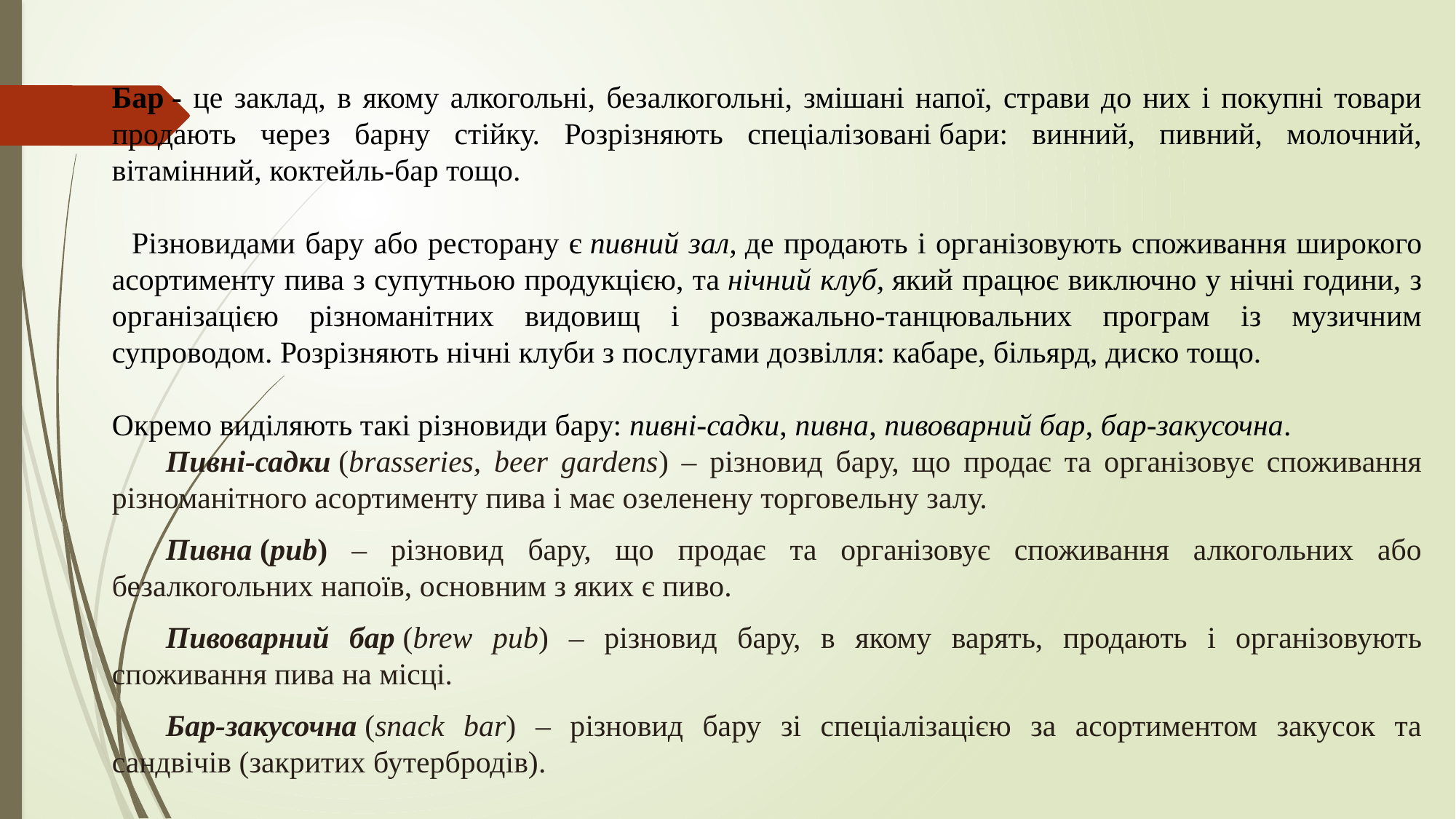

Бар - це заклад, в якому алкогольні, безалкогольні, змішані напої, страви до них і покупні товари продають через барну стійку. Розрізняють спеціалізовані бари: винний, пивний, молочний, вітамінний, коктейль-бар тощо.

  Різновидами бару або ресторану є пивний зал, де продають і організовують споживання широкого асортименту пива з супутньою продукцією, та нічний клуб, який працює виключно у нічні години, з організацією різноманітних видовищ і розважально-танцювальних програм із музичним супроводом. Розрізняють нічні клуби з послугами дозвілля: кабаре, більярд, диско тощо.

Окремо виділяють такі різновиди бару: пивні-садки, пивна, пивоварний бар, бар-закусочна.
Пивні-садки (brasseries, beer gardens) – різновид бару, що продає та організовує споживання різноманітного асортименту пива і має озеленену торговельну залу.
Пивна (pub) – різновид бару, що продає та організовує споживання алкогольних або безалкогольних напоїв, основним з яких є пиво.
Пивоварний бар (brew pub) – різновид бару, в якому варять, продають і організовують споживання пива на місці.
Бар-закусочна (snack bar) – різновид бару зі спеціалізацією за асортиментом закусок та сандвічів (закритих бутербродів).